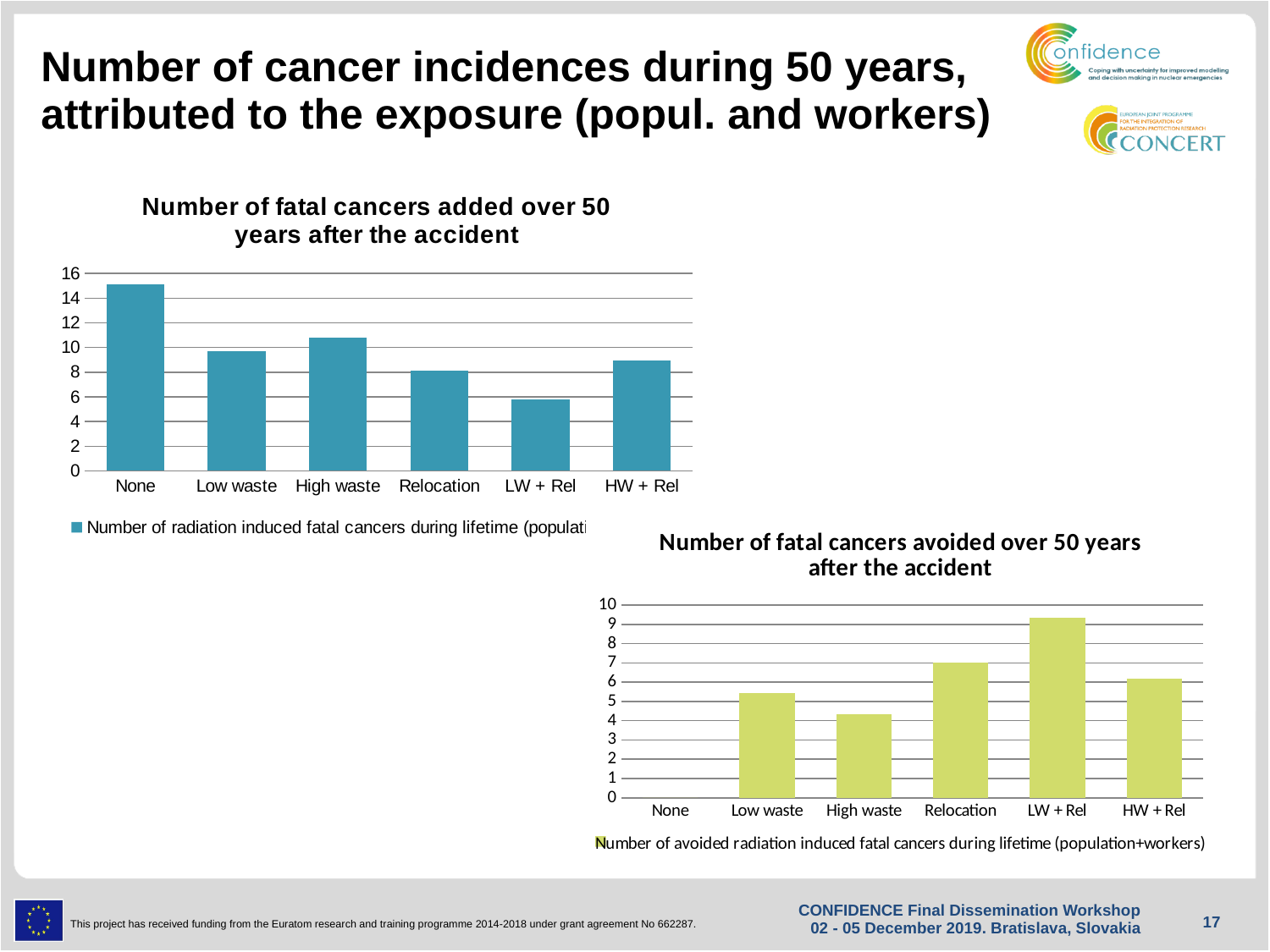

# Number of cancer incidences during 50 years, attributed to the exposure (popul. and workers)

### Chart: Number of fatal cancers added over 50 years after the accident

| Category | Number of radiation induced fatal cancers during lifetime (population+workers) |
|---|---|
| None | 15.120000000000001 |
| Low waste | 9.68 |
| High waste | 10.776 |
| Relocation | 8.102097576134248 |
| LW + Rel | 5.794097576134244 |
| HW + Rel | 8.942097576134246 |

### Chart: Number of fatal cancers avoided over 50 years after the accident

| Category | Number of avoided radiation induced fatal cancers during lifetime (population+workers) |
|---|---|
| None | 0.0 |
| Low waste | 5.440000000000001 |
| High waste | 4.344 |
| Relocation | 7.017902423865755 |
| LW + Rel | 9.325902423865756 |
| HW + Rel | 6.177902423865755 |
CONFIDENCE Final Dissemination Workshop  02 - 05 December 2019. Bratislava, Slovakia
17